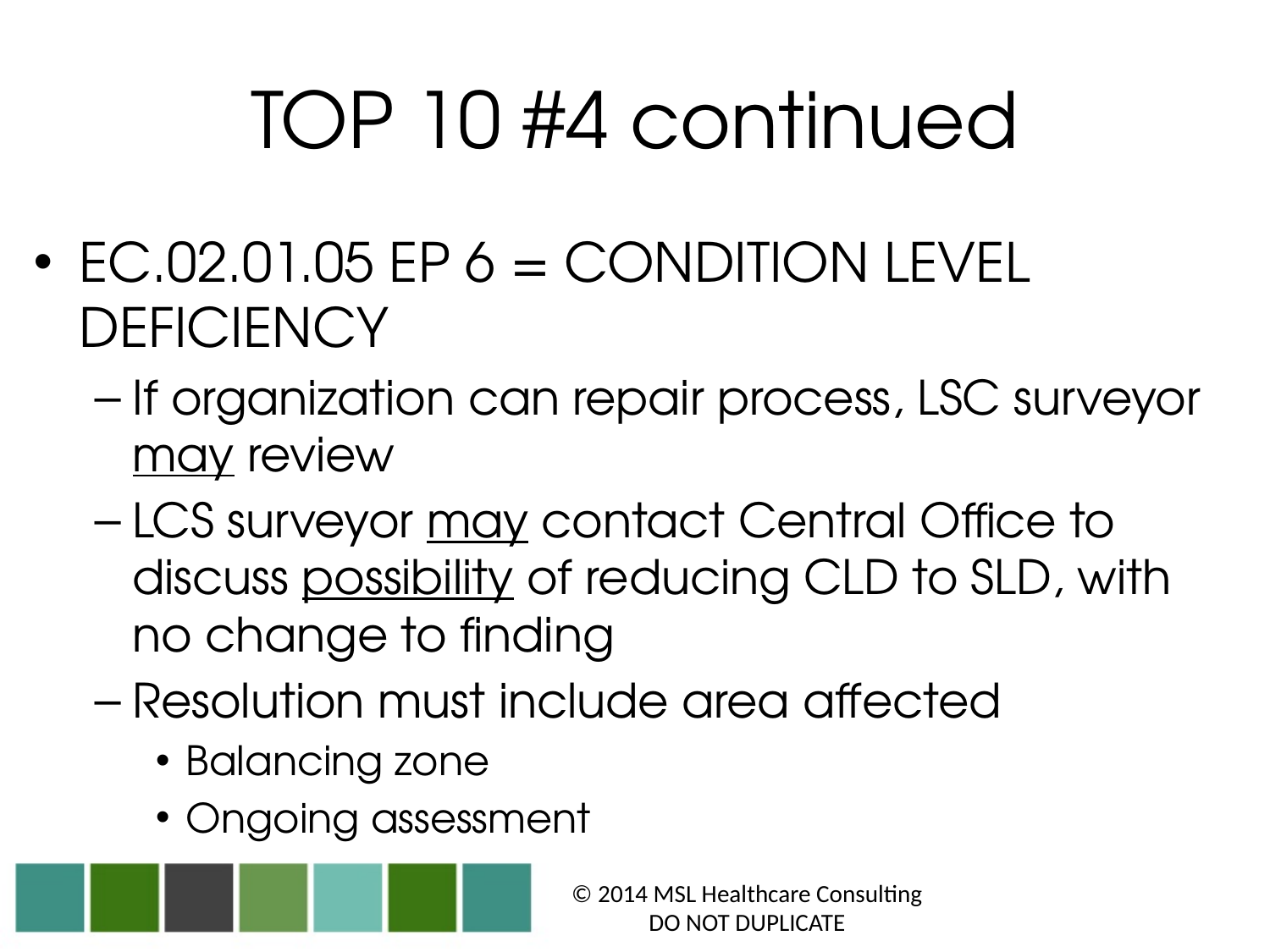

# TOP 10 #4 continued
EC.02.01.05 EP 6 = CONDITION LEVEL DEFICIENCY
If organization can repair process, LSC surveyor may review
LCS surveyor may contact Central Office to discuss possibility of reducing CLD to SLD, with no change to finding
Resolution must include area affected
Balancing zone
Ongoing assessment
© 2014 MSL Healthcare Consulting
DO NOT DUPLICATE